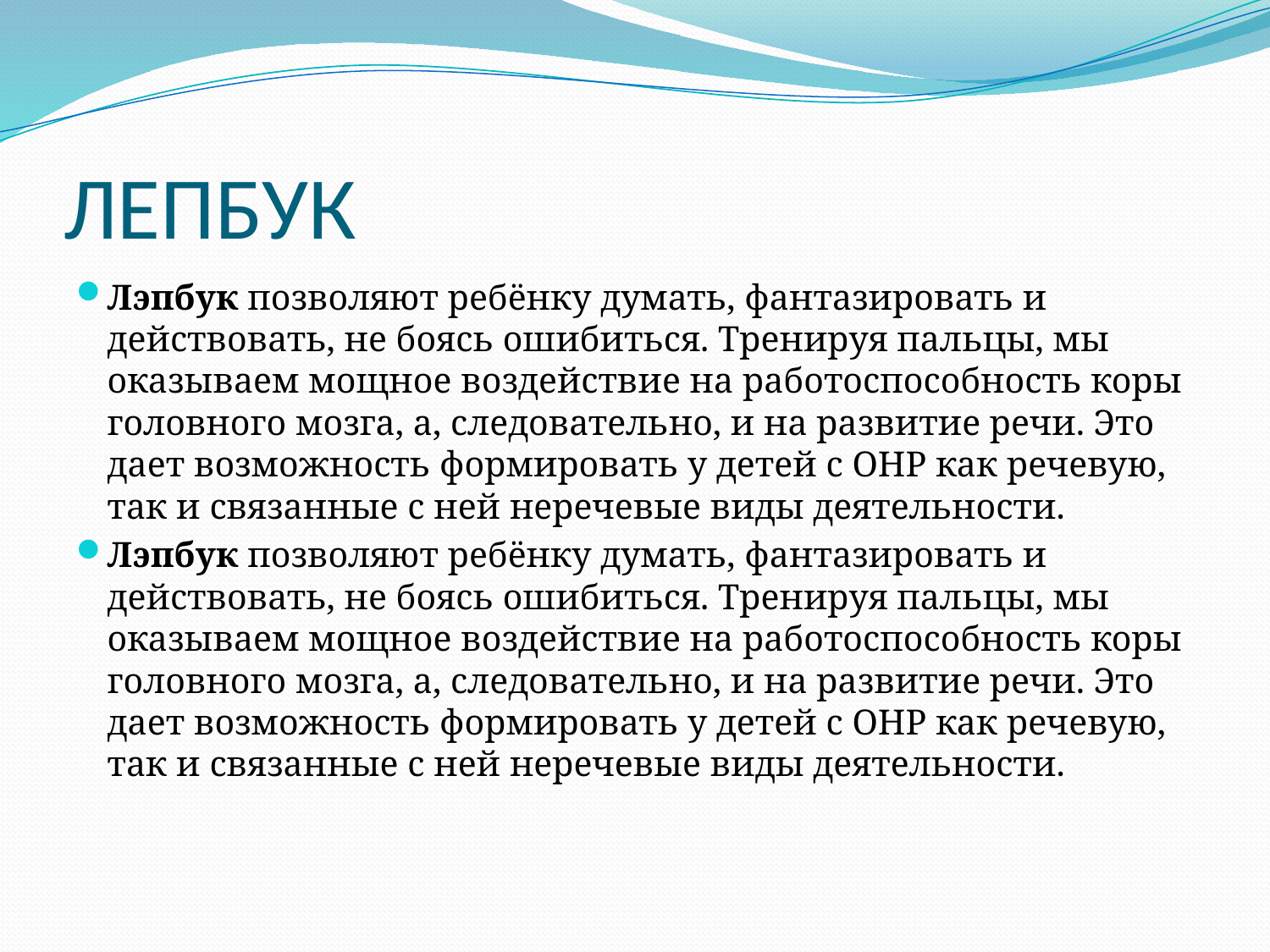

# ЛЕПБУК
Лэпбук позволяют ребёнку думать, фантазировать и действовать, не боясь ошибиться. Тренируя пальцы, мы оказываем мощное воздействие на работоспособность коры головного мозга, а, следовательно, и на развитие речи. Это дает возможность формировать у детей с ОНР как речевую, так и связанные с ней неречевые виды деятельности.
Лэпбук позволяют ребёнку думать, фантазировать и действовать, не боясь ошибиться. Тренируя пальцы, мы оказываем мощное воздействие на работоспособность коры головного мозга, а, следовательно, и на развитие речи. Это дает возможность формировать у детей с ОНР как речевую, так и связанные с ней неречевые виды деятельности.